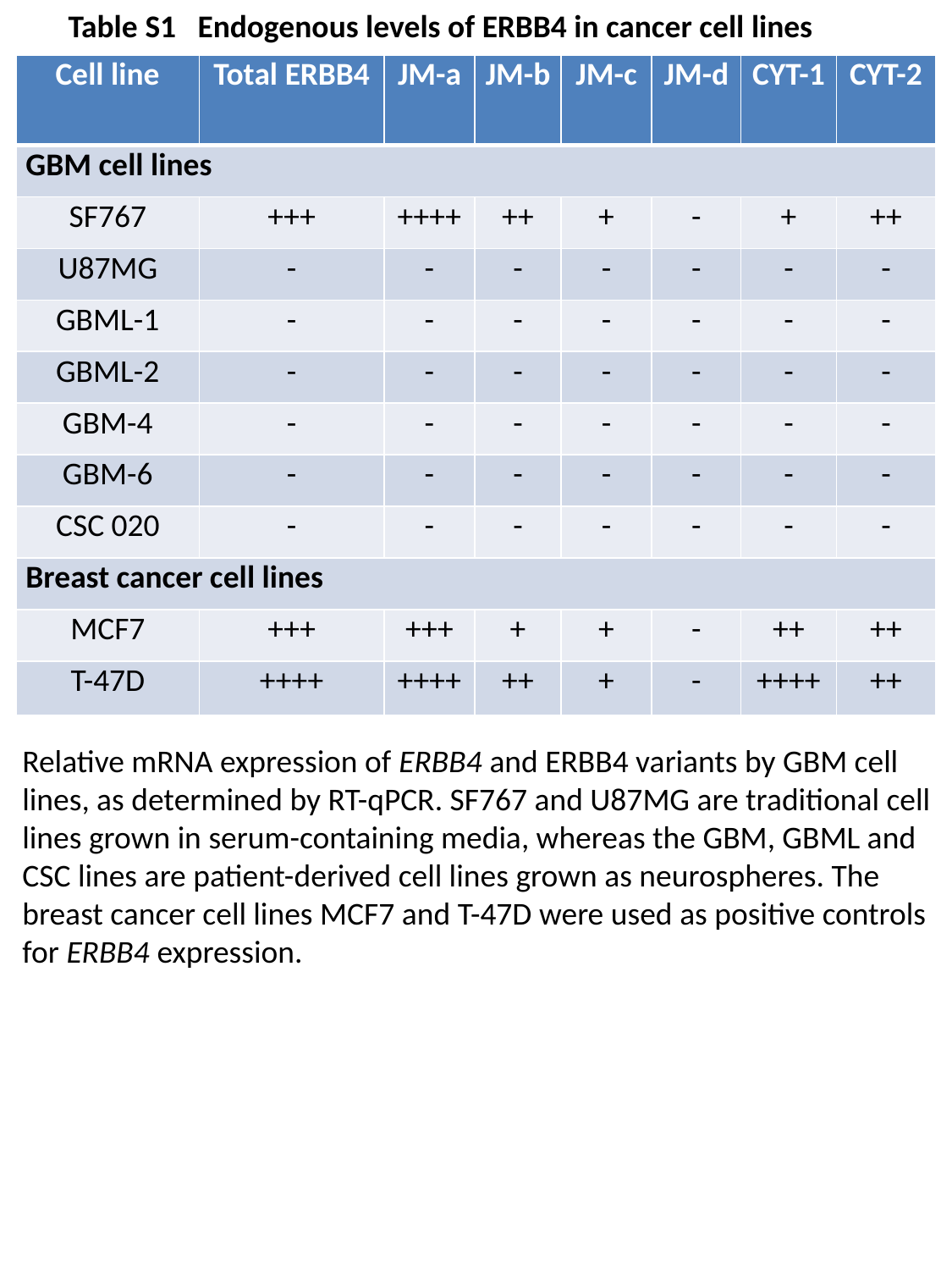

Table S1   Endogenous levels of ERBB4 in cancer cell lines
| Cell line | Total ERBB4 | JM-a | JM-b | JM-c | JM-d | CYT-1 | CYT-2 |
| --- | --- | --- | --- | --- | --- | --- | --- |
| GBM cell lines |  |  |  |  |  |  |  |
| SF767 | +++ | ++++ | ++ | + | - | + | ++ |
| U87MG | - | - | - | - | - | - | - |
| GBML-1 | - | - | - | - | - | - | - |
| GBML-2 | - | - | - | - | - | - | - |
| GBM-4 | - | - | - | - | - | - | - |
| GBM-6 | - | - | - | - | - | - | - |
| CSC 020 | - | - | - | - | - | - | - |
| Breast cancer cell lines |  |  |  |  |  |  |  |
| MCF7 | +++ | +++ | + | + | - | ++ | ++ |
| T-47D | ++++ | ++++ | ++ | + | - | ++++ | ++ |
Relative mRNA expression of ERBB4 and ERBB4 variants by GBM cell lines, as determined by RT-qPCR. SF767 and U87MG are traditional cell lines grown in serum-containing media, whereas the GBM, GBML and CSC lines are patient-derived cell lines grown as neurospheres. The breast cancer cell lines MCF7 and T-47D were used as positive controls for ERBB4 expression.